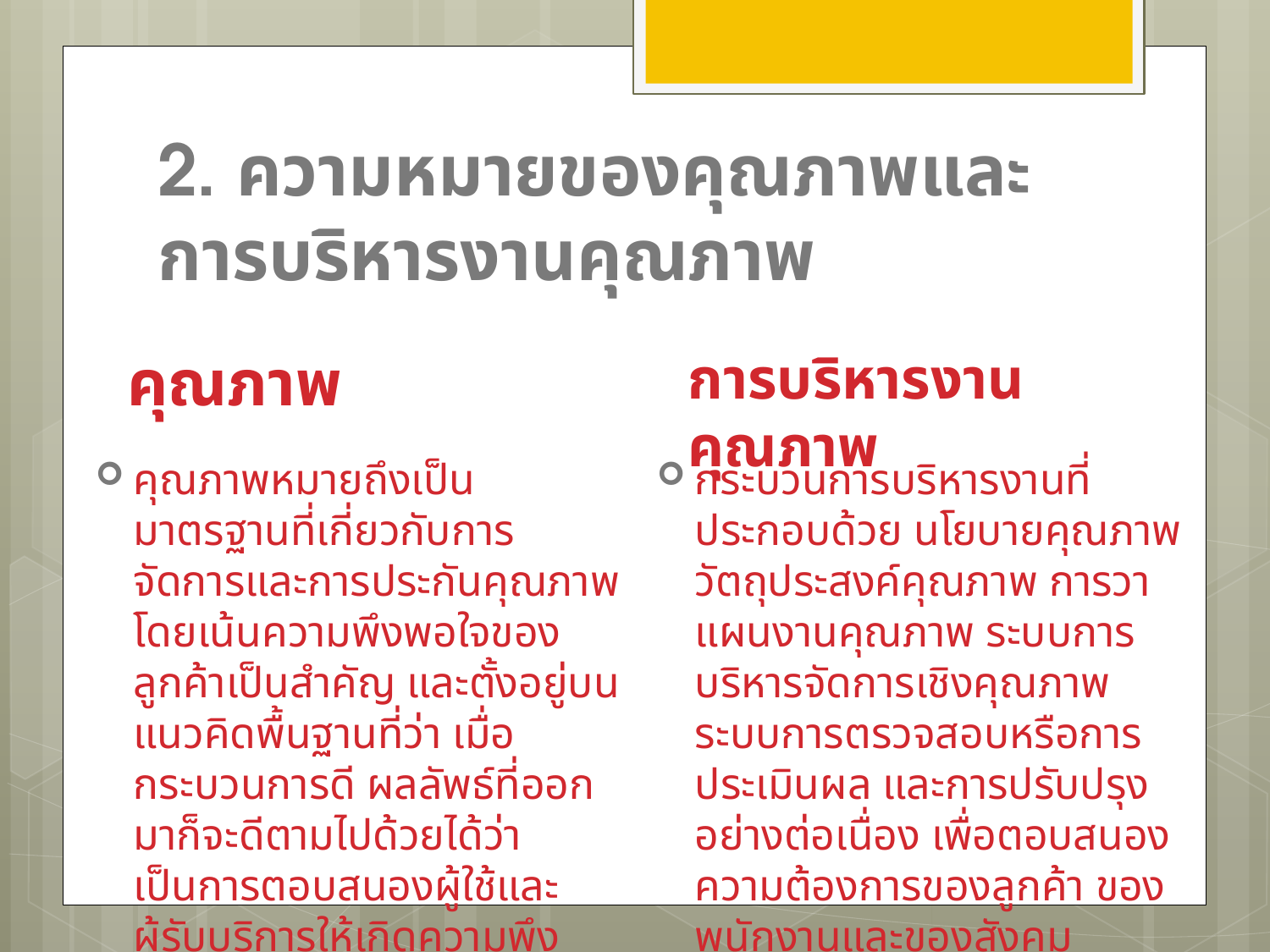

# 2. ความหมายของคุณภาพและการบริหารงานคุณภาพ
คุณภาพ
การบริหารงานคุณภาพ
คุณภาพหมายถึงเป็นมาตรฐานที่เกี่ยวกับการจัดการและการประกันคุณภาพ โดยเน้นความพึงพอใจของลูกค้าเป็นสำคัญ และตั้งอยู่บนแนวคิดพื้นฐานที่ว่า เมื่อกระบวนการดี ผลลัพธ์ที่ออกมาก็จะดีตามไปด้วยได้ว่าเป็นการตอบสนองผู้ใช้และผู้รับบริการให้เกิดความพึงพอใจในผลผลิตนั่นเอง
กระบวนการบริหารงานที่ประกอบด้วย นโยบายคุณภาพ วัตถุประสงค์คุณภาพ การวาแผนงานคุณภาพ ระบบการบริหารจัดการเชิงคุณภาพ ระบบการตรวจสอบหรือการประเมินผล และการปรับปรุงอย่างต่อเนื่อง เพื่อตอบสนองความต้องการของลูกค้า ของพนักงานและของสังคม